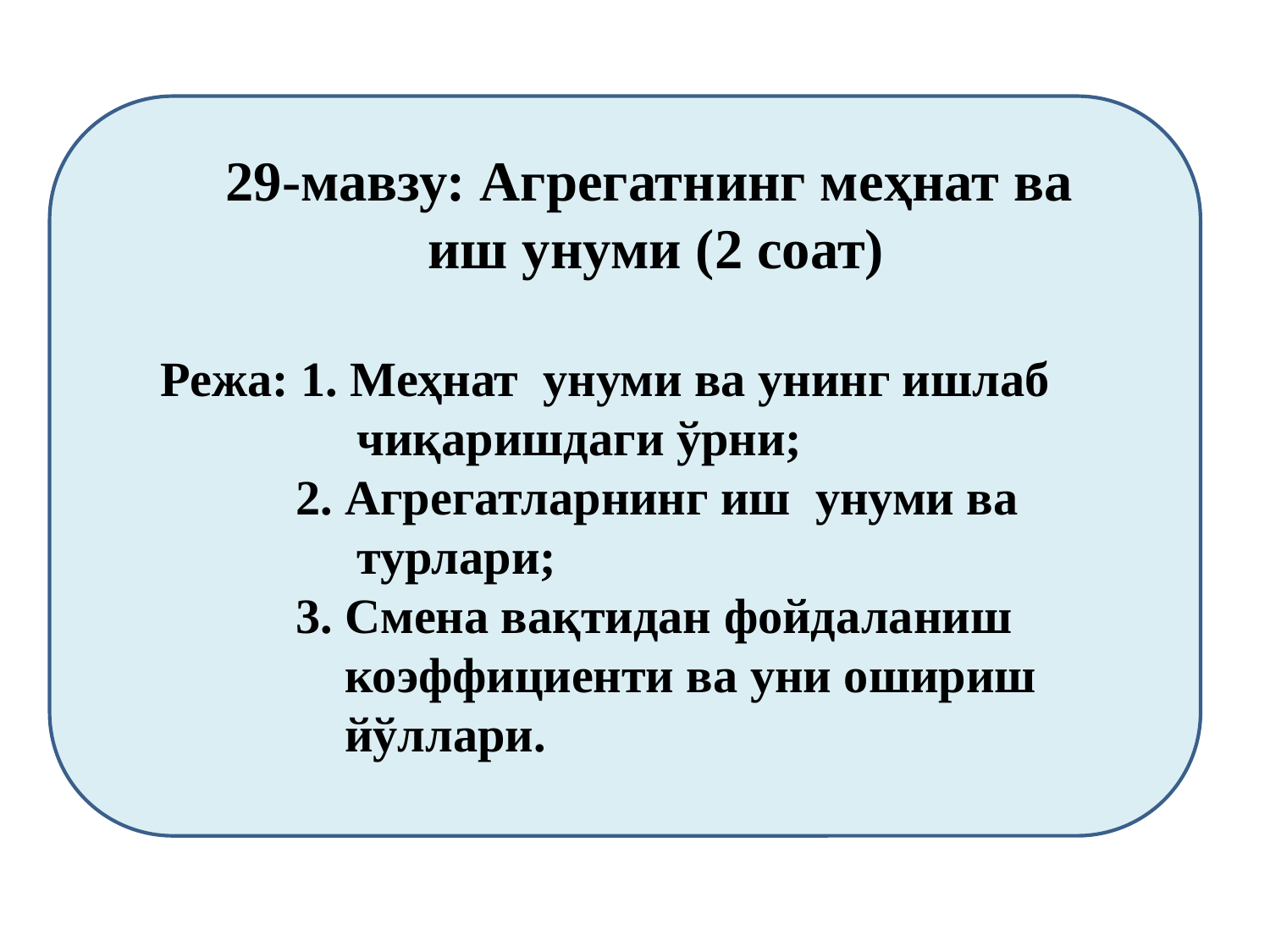

29-мавзу: Агрегатнинг меҳнат ва
иш унуми (2 соат)

Режа: 1. Меҳнат  унуми ва унинг ишлаб
                чиқаришдаги ўрни;
           2. Агрегатларнинг иш  унуми ва
                турлари;
           3. Смена вақтидан фойдаланиш
               коэффициенти ва уни ошириш
               йўллари.